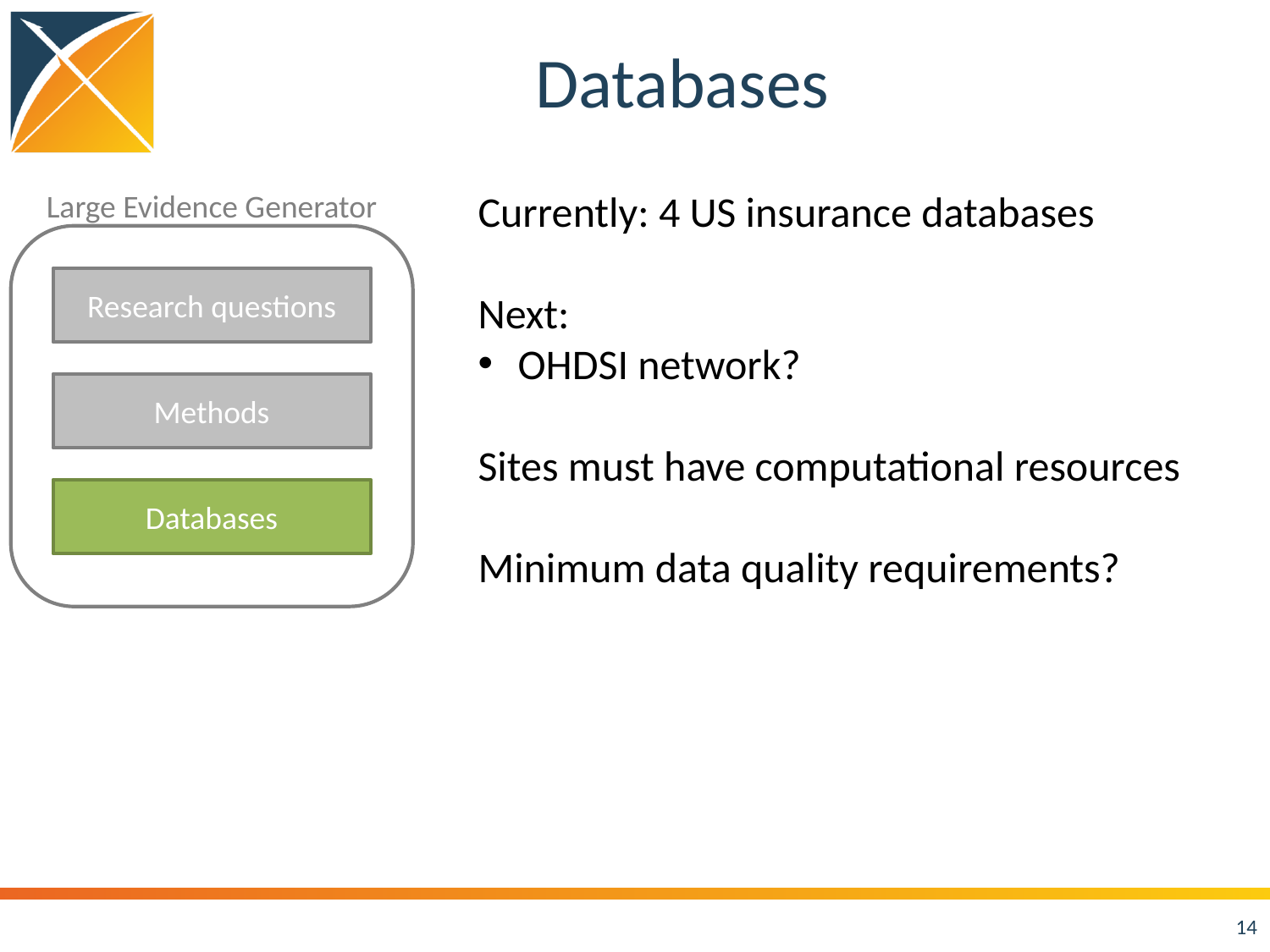

# Databases
Currently: 4 US insurance databases

Next:
OHDSI network?

Sites must have computational resources

Minimum data quality requirements?

Large Evidence Generator

Research questions
Methods
Databases
14